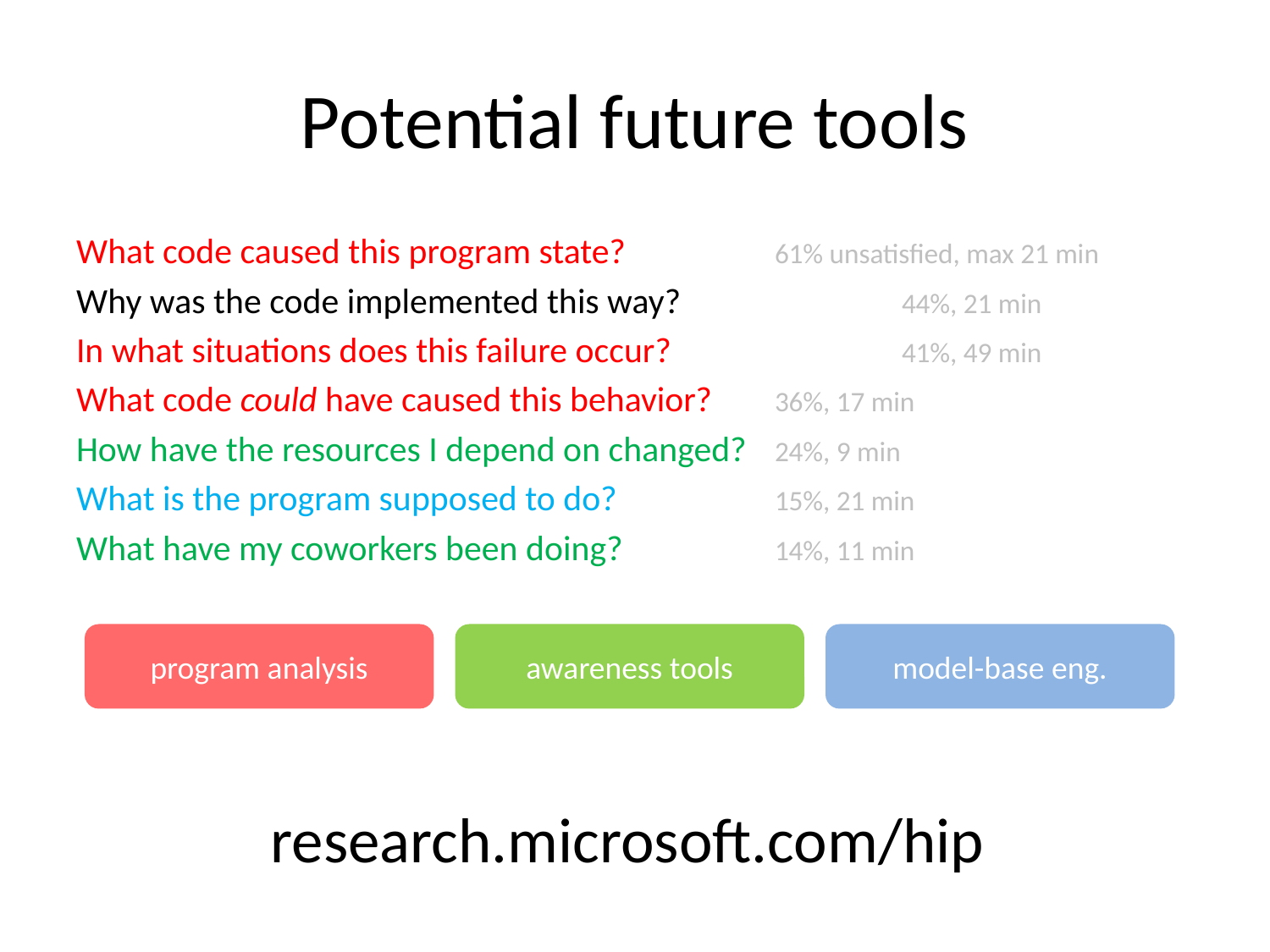

# Potential future tools
What code caused this program state? 		61% unsatisfied, max 21 min
Why was the code implemented this way? 		44%, 21 min
In what situations does this failure occur? 		41%, 49 min
What code could have caused this behavior? 	36%, 17 min
How have the resources I depend on changed? 	24%, 9 min
What is the program supposed to do? 		15%, 21 min
What have my coworkers been doing? 		14%, 11 min
program analysis
awareness tools
model-base eng.
research.microsoft.com/hip